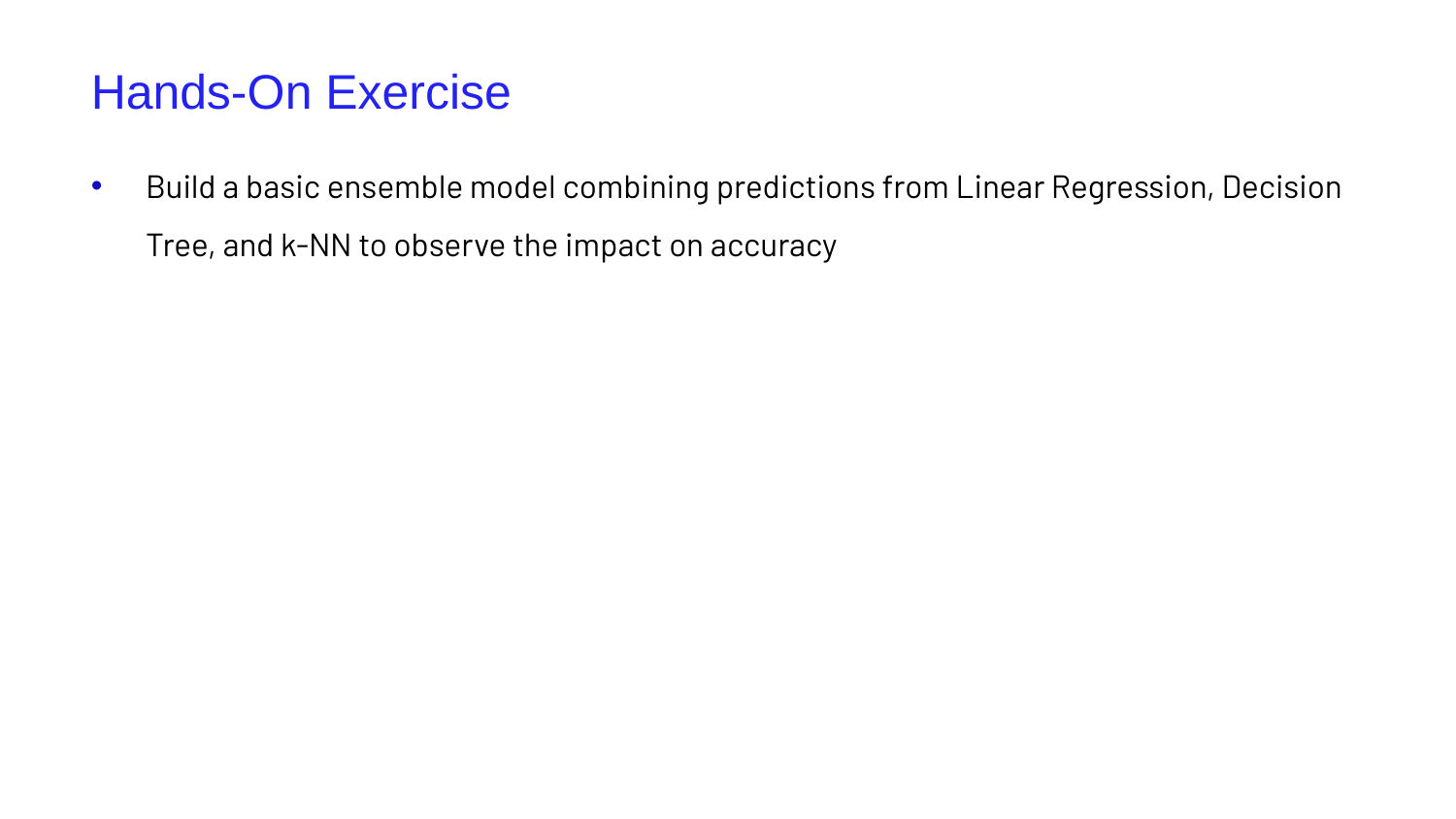

Hands-On Exercise
Build a basic ensemble model combining predictions from Linear Regression, Decision Tree, and k-NN to observe the impact on accuracy